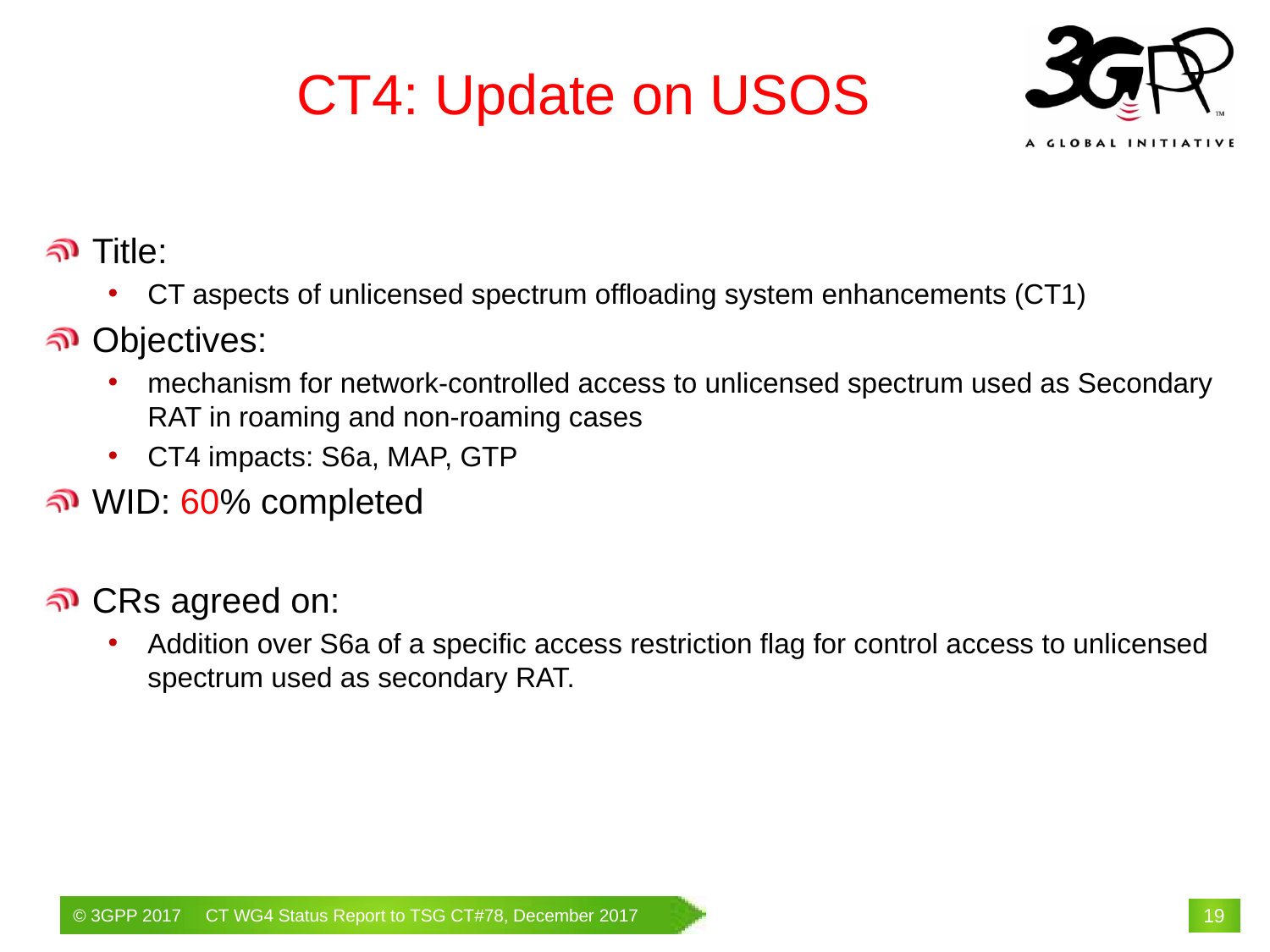

# CT4: Update on USOS
Title:
CT aspects of unlicensed spectrum offloading system enhancements (CT1)
Objectives:
mechanism for network-controlled access to unlicensed spectrum used as Secondary RAT in roaming and non-roaming cases
CT4 impacts: S6a, MAP, GTP
WID: 60% completed

CRs agreed on:
Addition over S6a of a specific access restriction flag for control access to unlicensed spectrum used as secondary RAT.